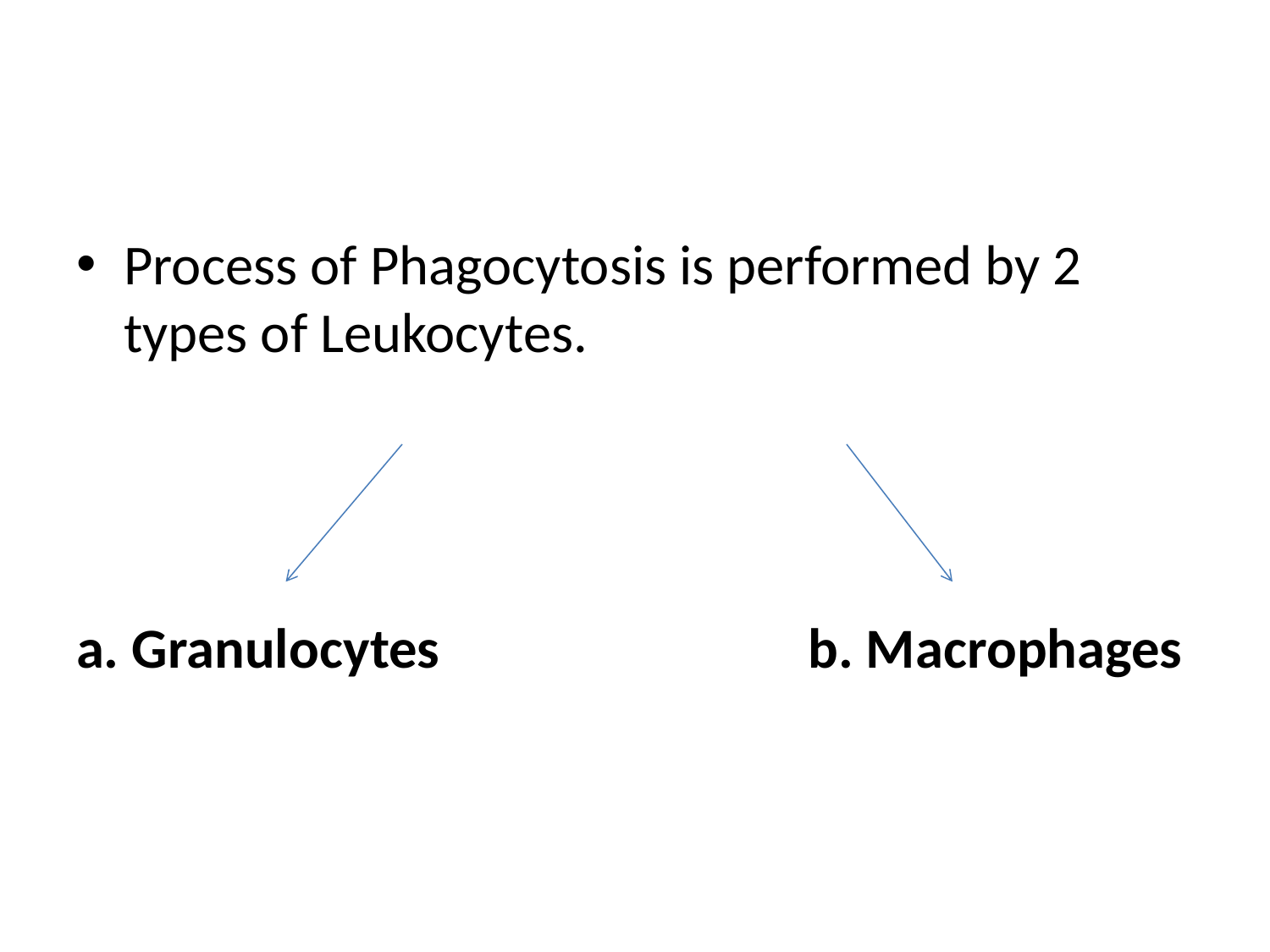

#
Process of Phagocytosis is performed by 2 types of Leukocytes.

a. Granulocytes                             b. Macrophages